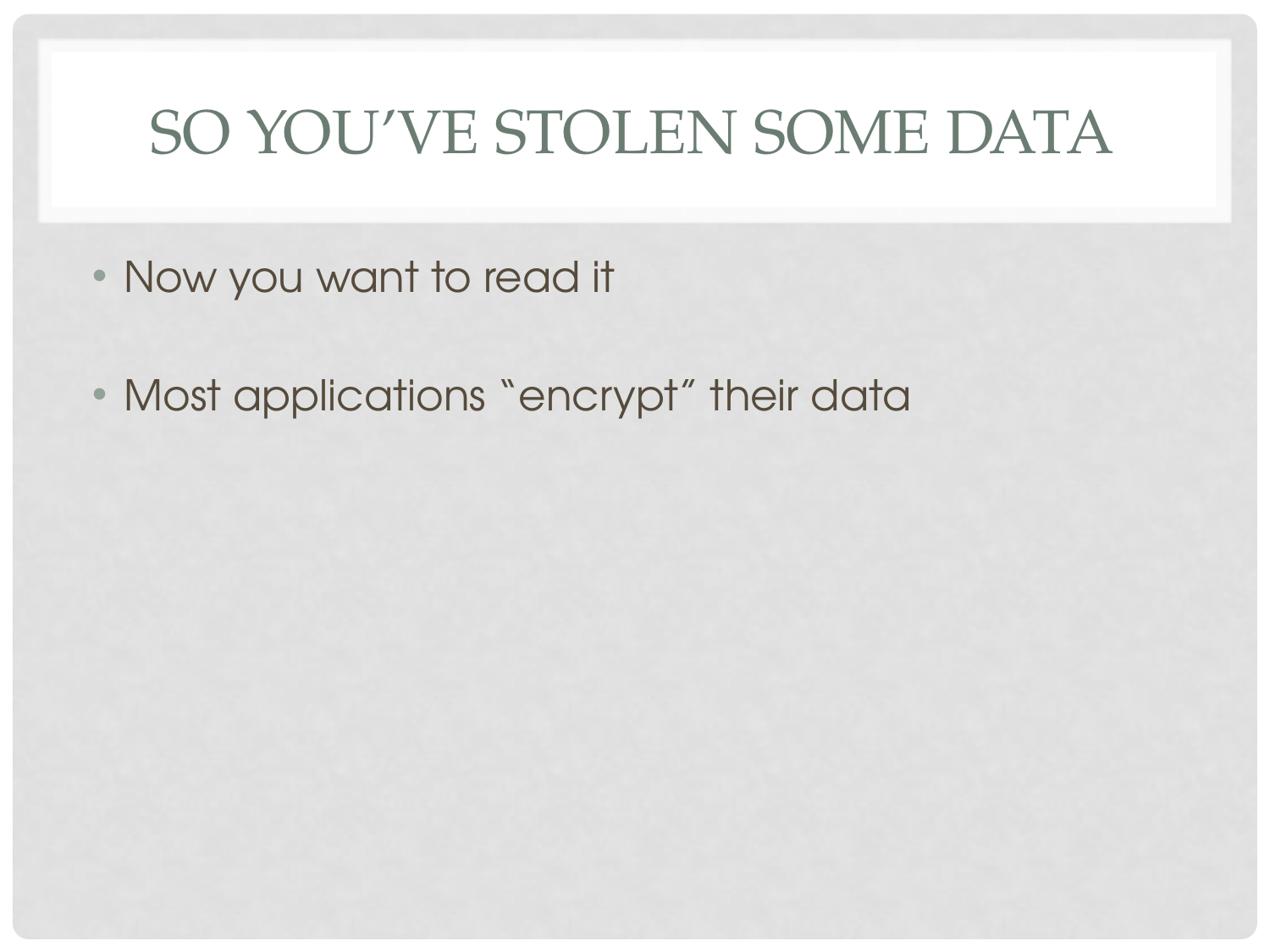

# So you’ve stolen some data
Now you want to read it

Most applications “encrypt” their data